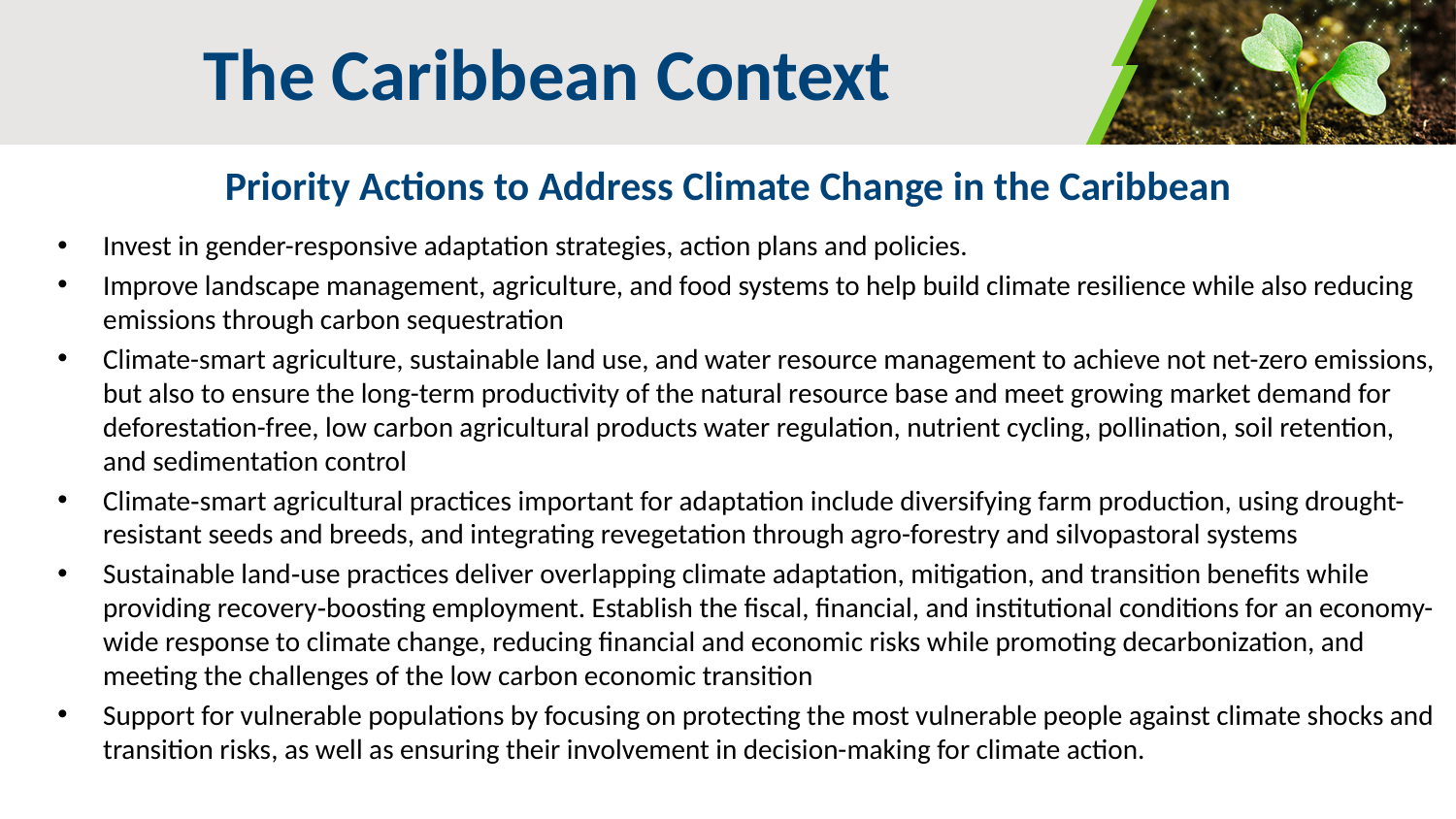

# The Caribbean Context
Priority Actions to Address Climate Change in the Caribbean
Invest in gender-responsive adaptation strategies, action plans and policies.
Improve landscape management, agriculture, and food systems to help build climate resilience while also reducing emissions through carbon sequestration
Climate-smart agriculture, sustainable land use, and water resource management to achieve not net-zero emissions, but also to ensure the long-term productivity of the natural resource base and meet growing market demand for deforestation-free, low carbon agricultural products water regulation, nutrient cycling, pollination, soil retention, and sedimentation control
Climate‑smart agricultural practices important for adaptation include diversifying farm production, using drought-resistant seeds and breeds, and integrating revegetation through agro-forestry and silvopastoral systems
Sustainable land‑use practices deliver overlapping climate adaptation, mitigation, and transition benefits while providing recovery‑boosting employment. Establish the fiscal, financial, and institutional conditions for an economy-wide response to climate change, reducing financial and economic risks while promoting decarbonization, and meeting the challenges of the low carbon economic transition
Support for vulnerable populations by focusing on protecting the most vulnerable people against climate shocks and transition risks, as well as ensuring their involvement in decision-making for climate action.